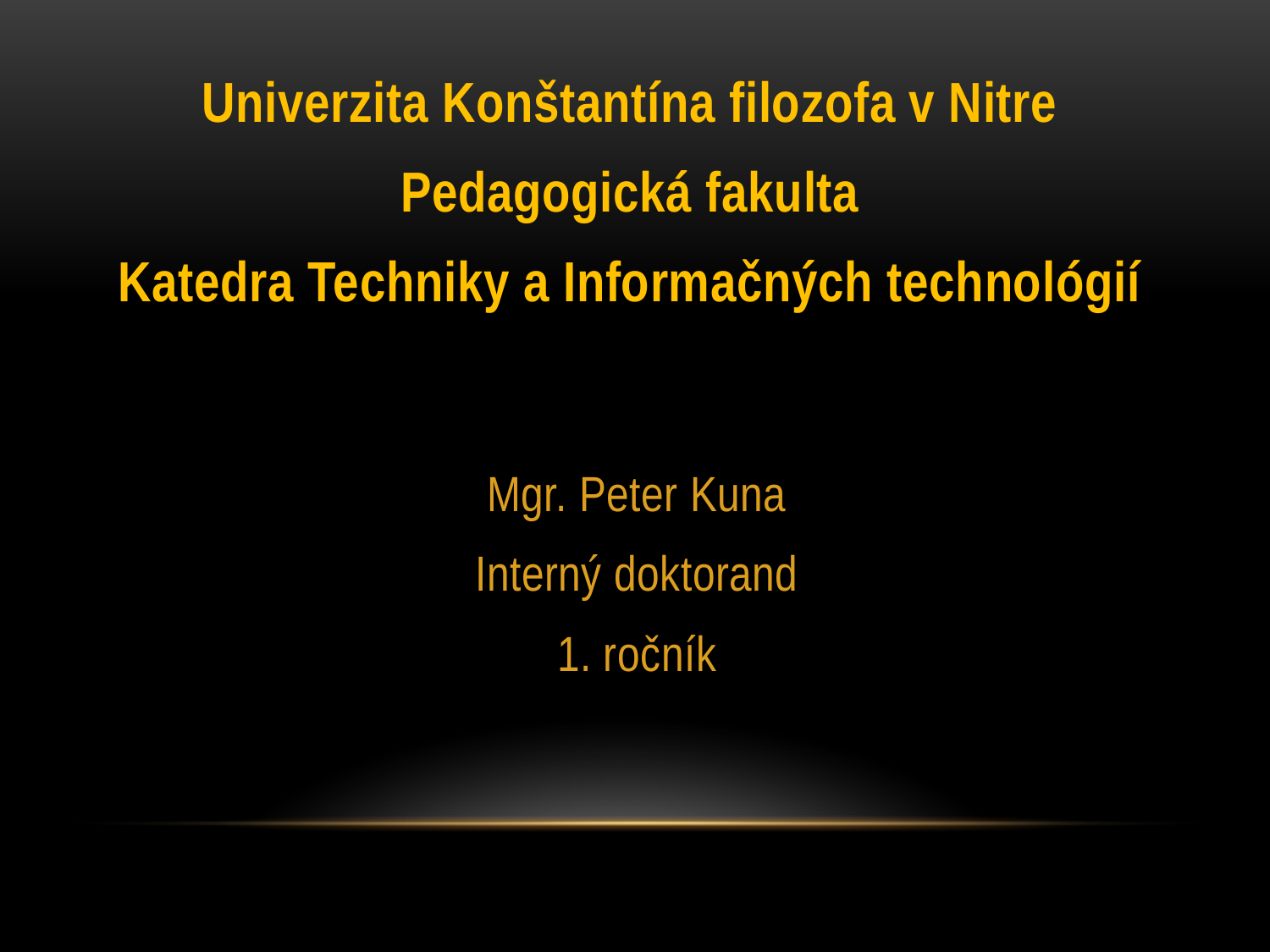

Univerzita Konštantína filozofa v Nitre
Pedagogická fakulta
Katedra Techniky a Informačných technológií

Mgr. Peter Kuna
Interný doktorand
1. ročník